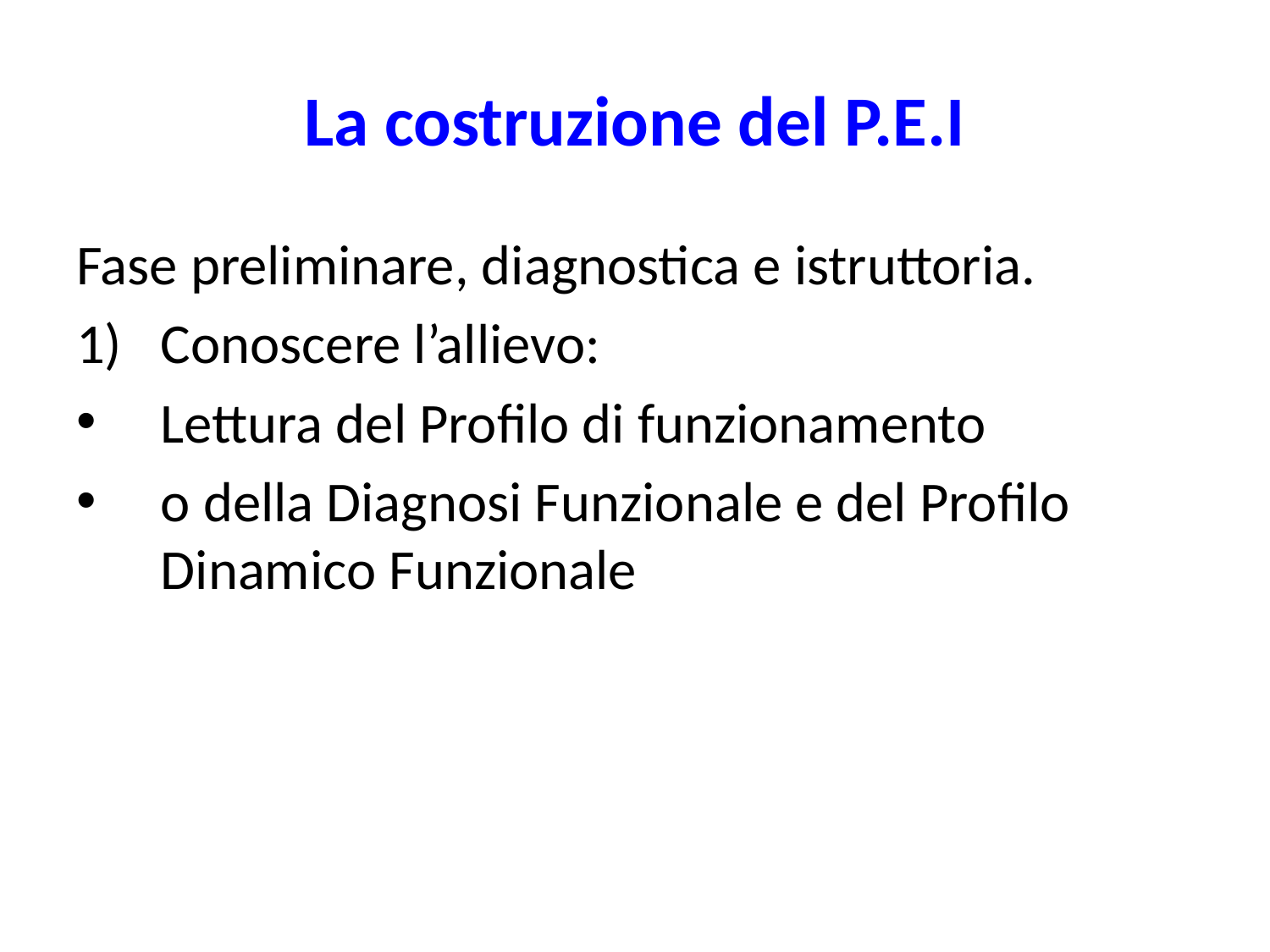

# La costruzione del P.E.I
Fase preliminare, diagnostica e istruttoria.
Conoscere l’allievo:
Lettura del Profilo di funzionamento
o della Diagnosi Funzionale e del Profilo Dinamico Funzionale